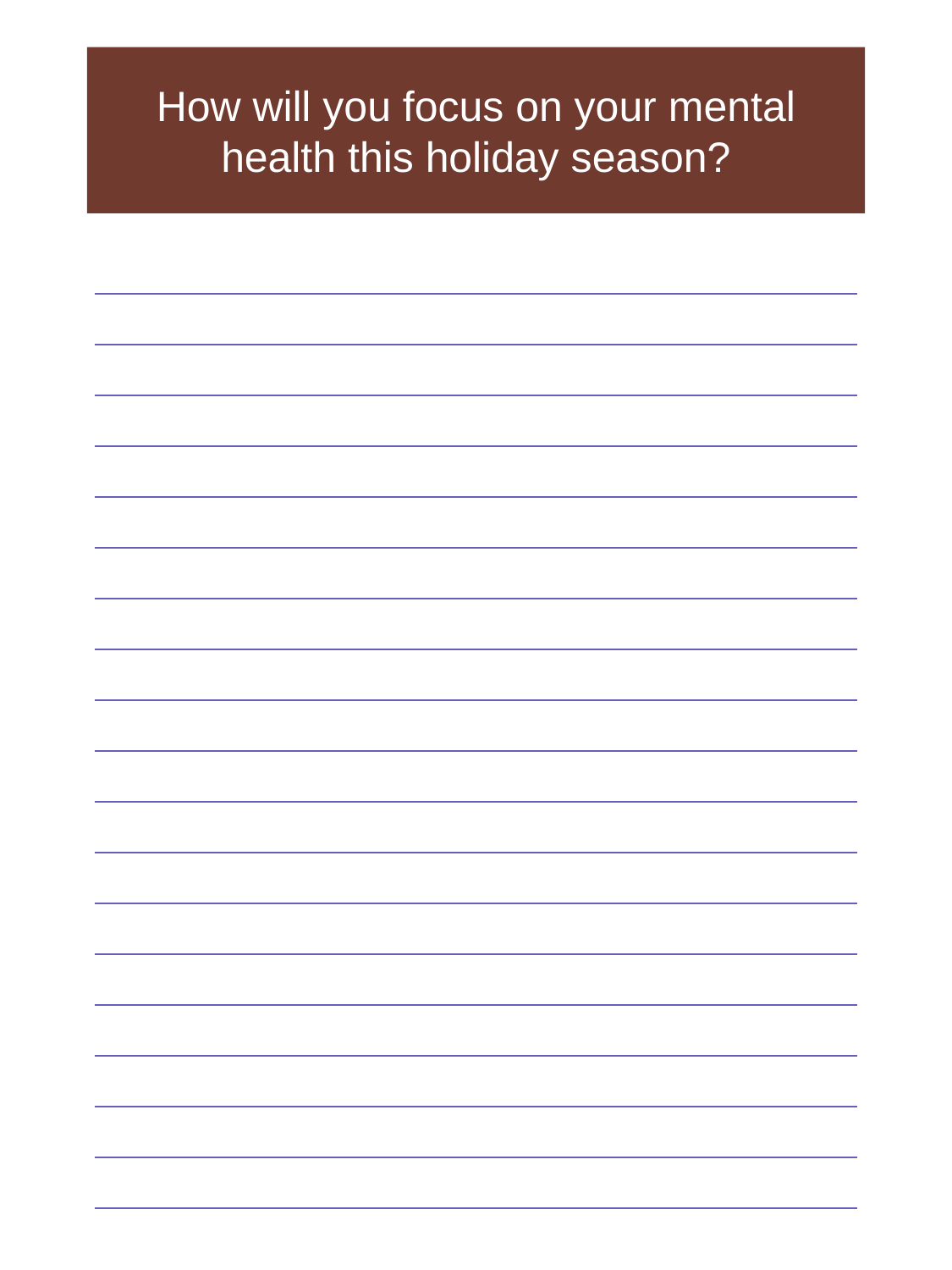

How will you focus on your mental health this holiday season?
|  |
| --- |
|  |
|  |
|  |
|  |
|  |
|  |
|  |
|  |
|  |
|  |
|  |
|  |
|  |
|  |
|  |
|  |
|  |